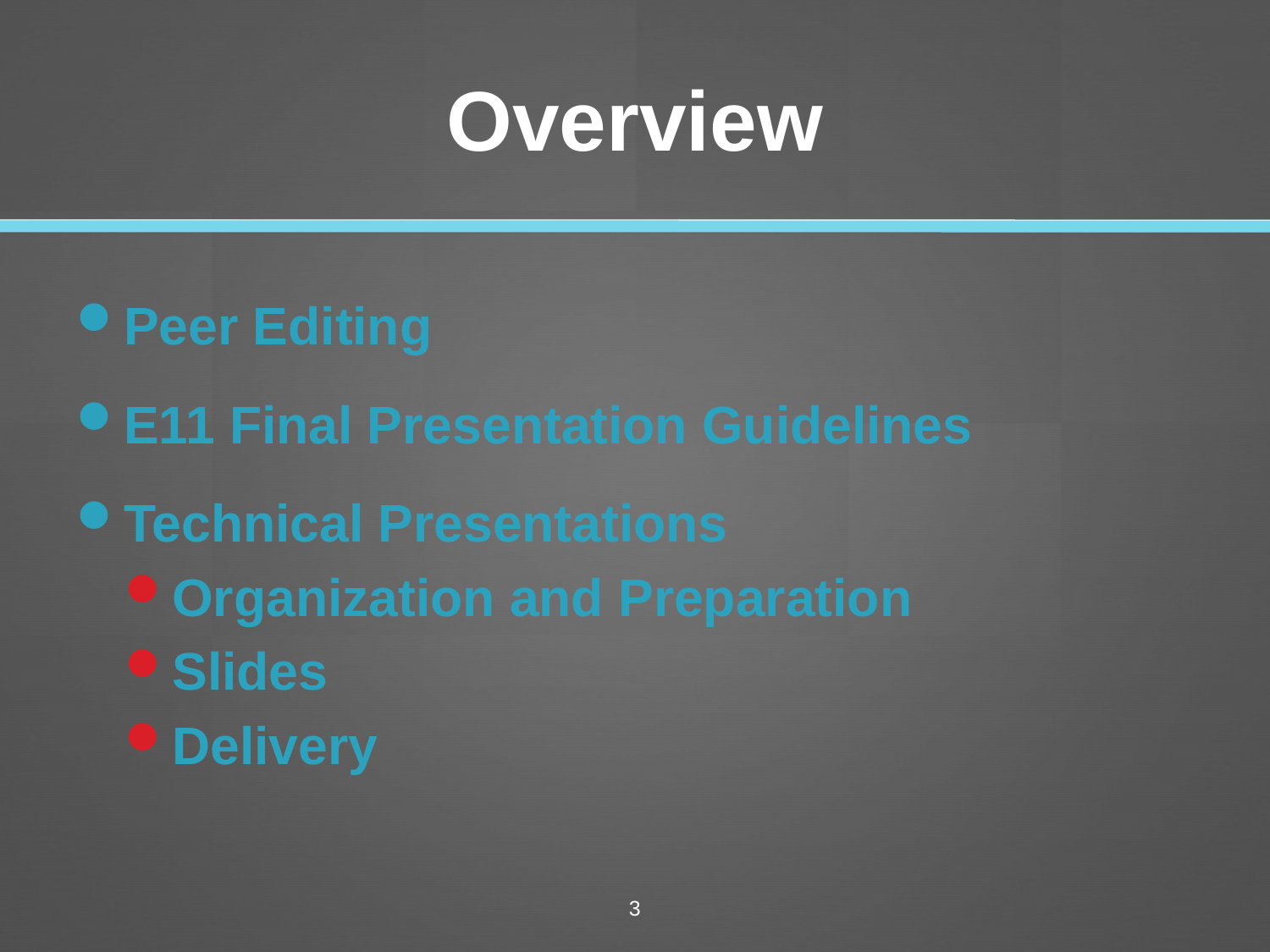

# Overview
Peer Editing
E11 Final Presentation Guidelines
Technical Presentations
Organization and Preparation
Slides
Delivery
3